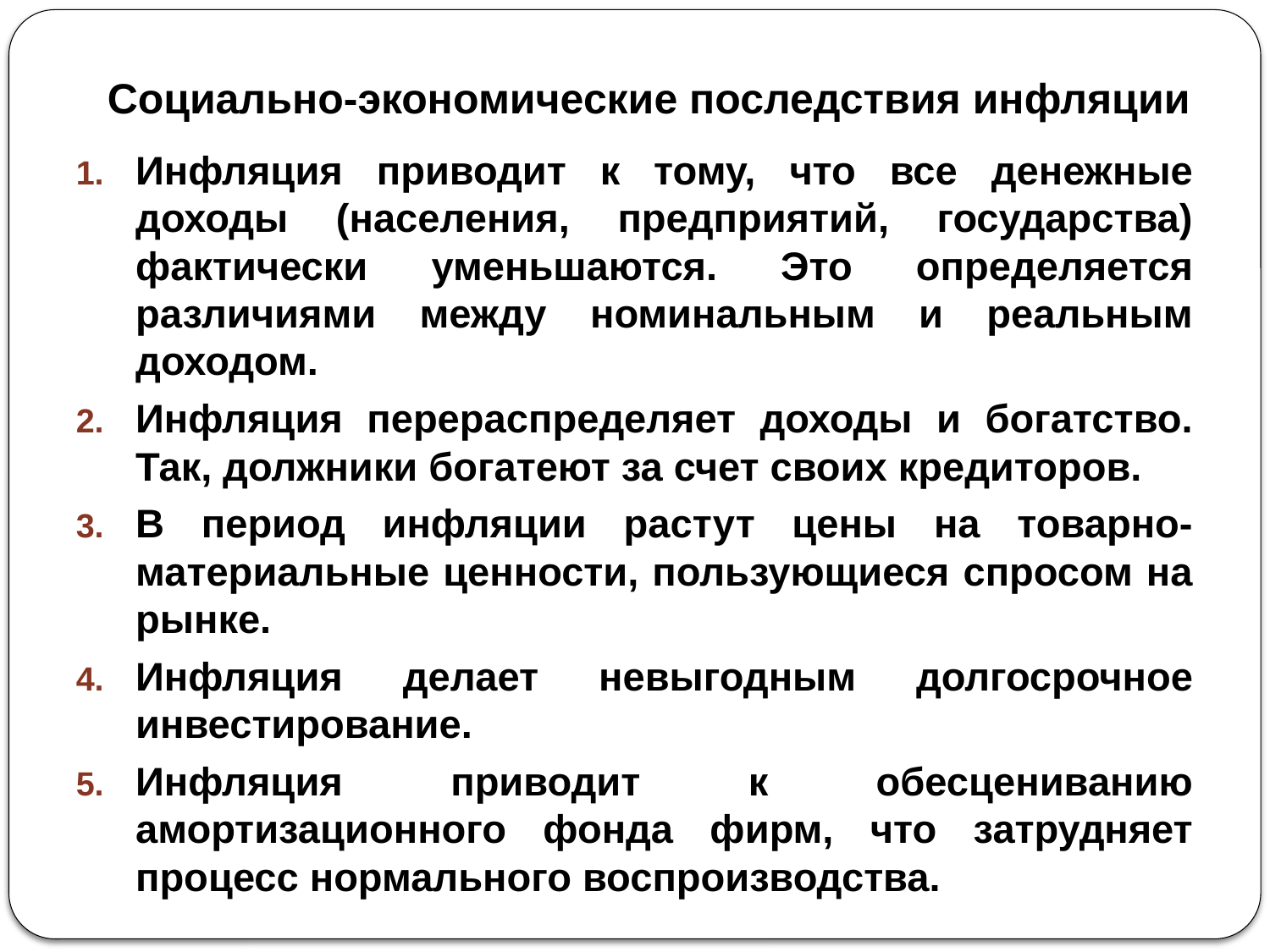

# Социально-экономические последствия инфляции
Инфляция приводит к тому, что все денежные доходы (населения, предприятий, государства) фактически уменьшаются. Это определяется различиями между номинальным и реальным доходом.
Инфляция перераспределяет доходы и богатство. Так, должники богатеют за счет своих кредиторов.
В период инфляции растут цены на товарно-материальные ценности, пользующиеся спросом на рынке.
Инфляция делает невыгодным долгосрочное инвестирование.
Инфляция приводит к обесцениванию амортизационного фонда фирм, что затрудняет процесс нормального воспроизводства.